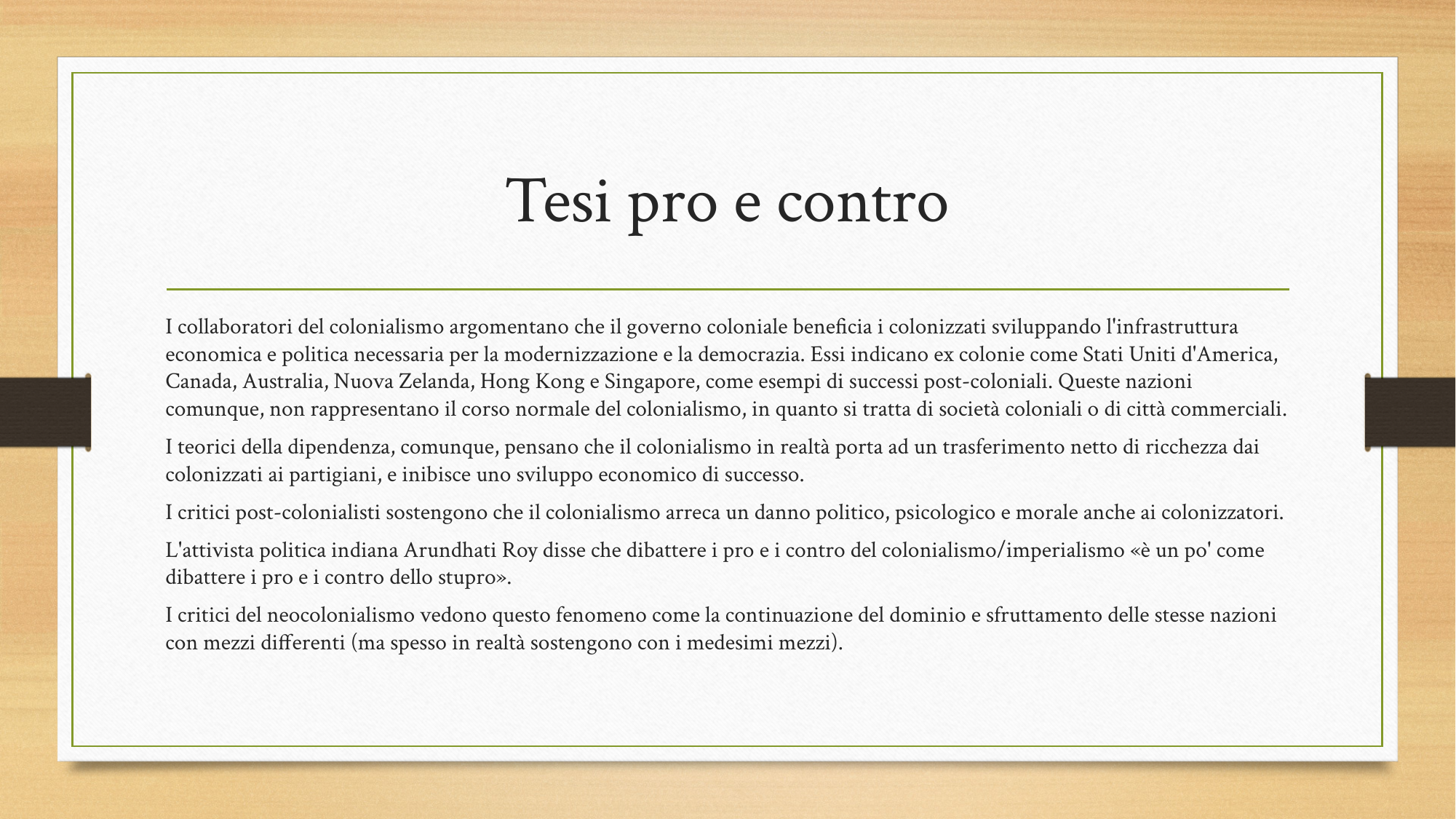

# Tesi pro e contro
I collaboratori del colonialismo argomentano che il governo coloniale beneficia i colonizzati sviluppando l'infrastruttura economica e politica necessaria per la modernizzazione e la democrazia. Essi indicano ex colonie come Stati Uniti d'America, Canada, Australia, Nuova Zelanda, Hong Kong e Singapore, come esempi di successi post-coloniali. Queste nazioni comunque, non rappresentano il corso normale del colonialismo, in quanto si tratta di società coloniali o di città commerciali.
I teorici della dipendenza, comunque, pensano che il colonialismo in realtà porta ad un trasferimento netto di ricchezza dai colonizzati ai partigiani, e inibisce uno sviluppo economico di successo.
I critici post-colonialisti sostengono che il colonialismo arreca un danno politico, psicologico e morale anche ai colonizzatori.
L'attivista politica indiana Arundhati Roy disse che dibattere i pro e i contro del colonialismo/imperialismo «è un po' come dibattere i pro e i contro dello stupro».
I critici del neocolonialismo vedono questo fenomeno come la continuazione del dominio e sfruttamento delle stesse nazioni con mezzi differenti (ma spesso in realtà sostengono con i medesimi mezzi).